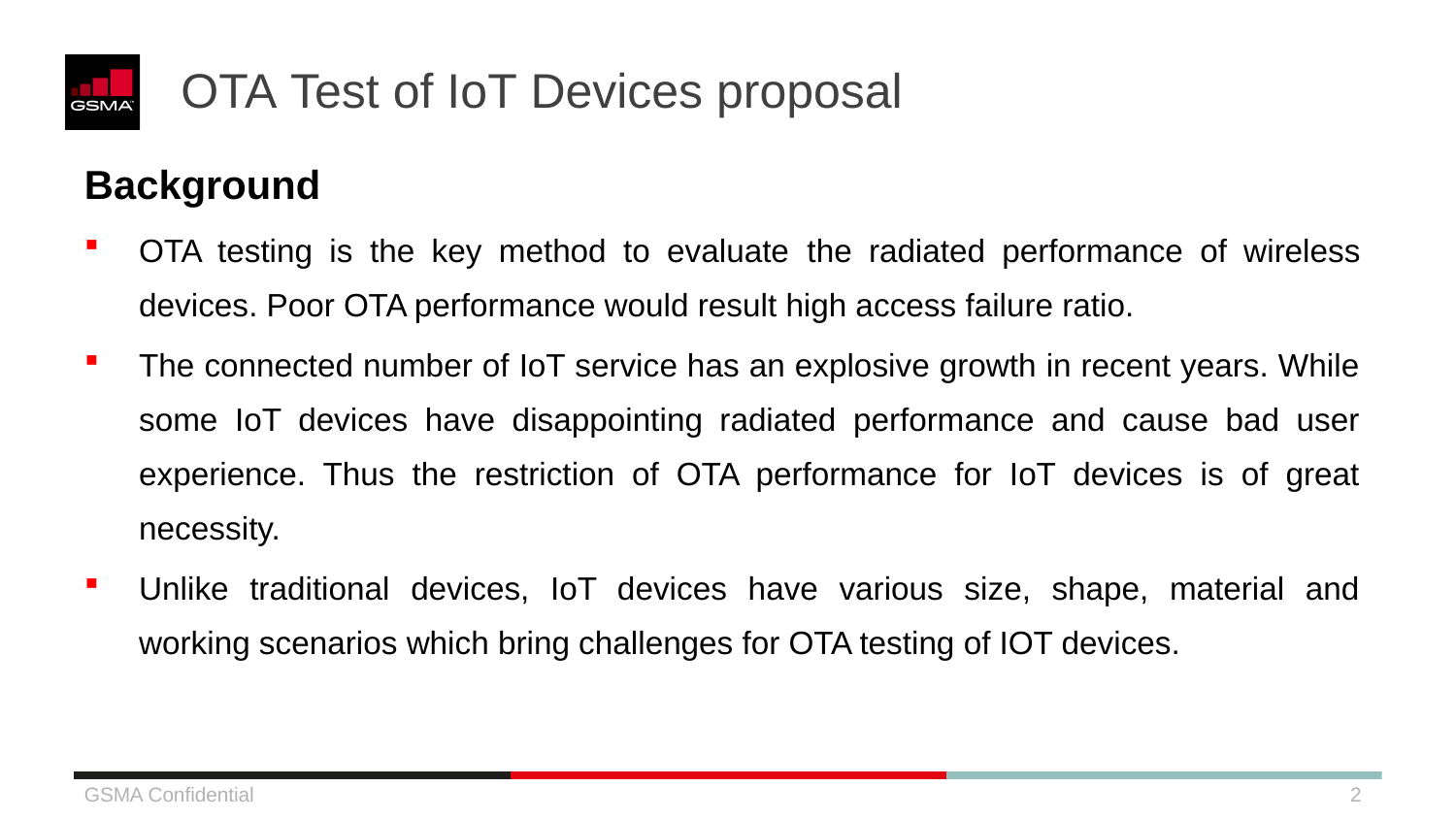

# OTA Test of IoT Devices proposal
Background
OTA testing is the key method to evaluate the radiated performance of wireless devices. Poor OTA performance would result high access failure ratio.
The connected number of IoT service has an explosive growth in recent years. While some IoT devices have disappointing radiated performance and cause bad user experience. Thus the restriction of OTA performance for IoT devices is of great necessity.
Unlike traditional devices, IoT devices have various size, shape, material and working scenarios which bring challenges for OTA testing of IOT devices.
GSMA Confidential
2